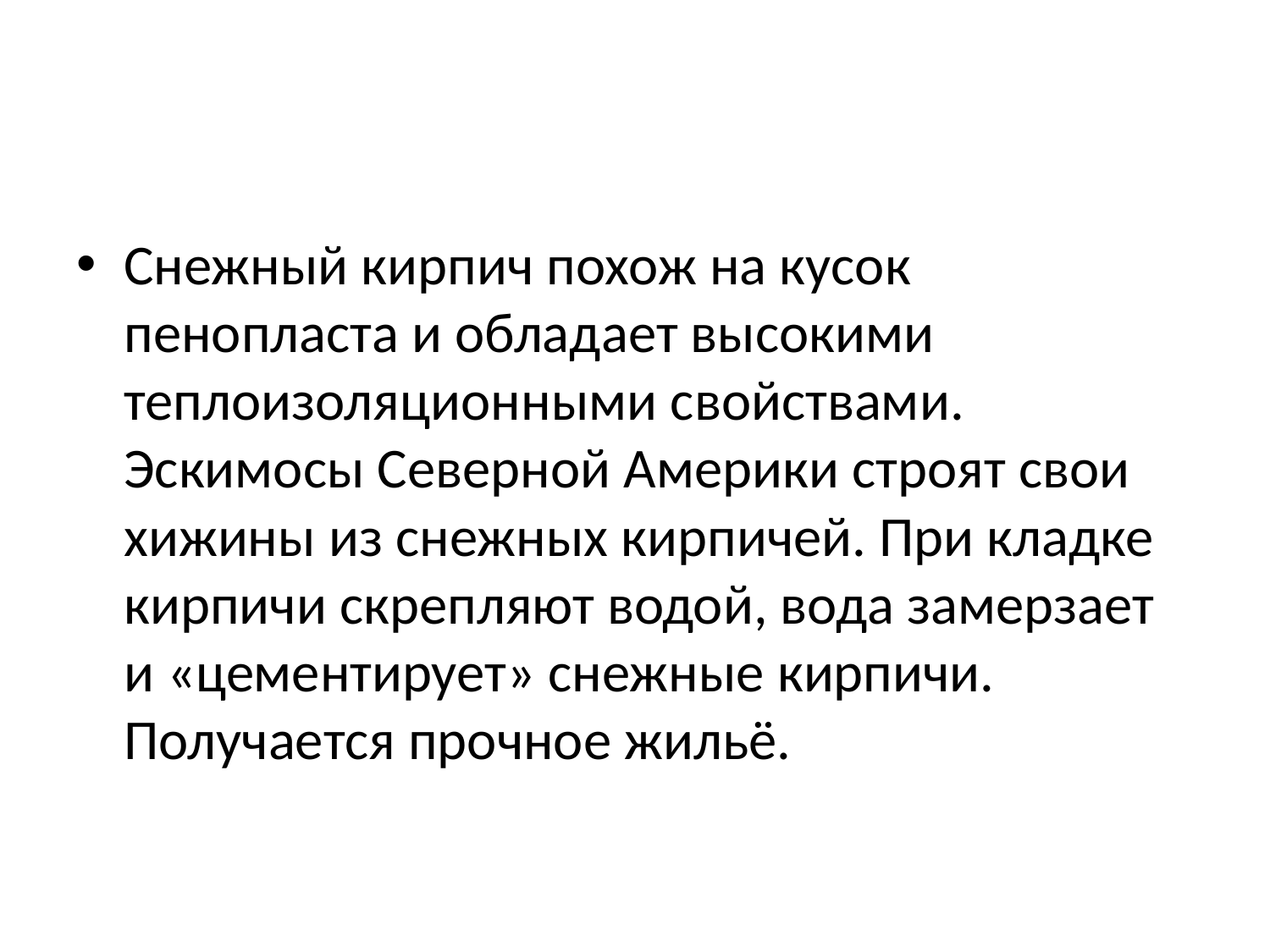

#
Снежный кирпич похож на кусок пенопласта и обладает высокими теплоизоляционными свойствами. Эскимосы Северной Америки строят свои хижины из снежных кирпичей. При кладке кирпичи скрепляют водой, вода замерзает и «цементирует» снежные кирпичи. Получается прочное жильё.